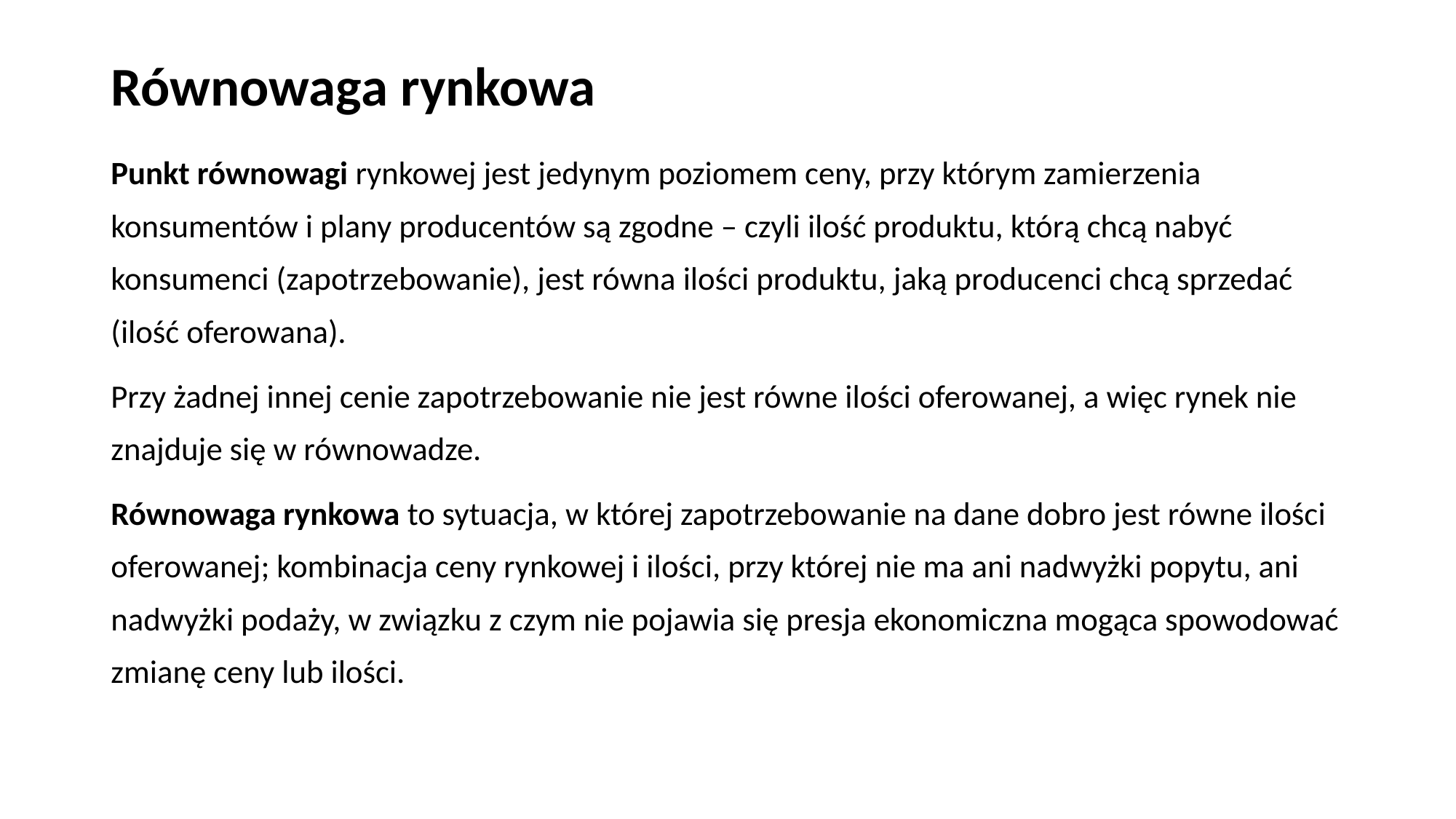

# Równowaga rynkowa
Punkt równowagi rynkowej jest jedynym poziomem ceny, przy którym zamierzenia konsumentów i plany producentów są zgodne – czyli ilość produktu, którą chcą nabyć konsumenci (zapotrzebowanie), jest równa ilości produktu, jaką producenci chcą sprzedać (ilość oferowana).
Przy żadnej innej cenie zapotrzebowanie nie jest równe ilości oferowanej, a więc rynek nie znajduje się w równowadze.
Równowaga rynkowa to sytuacja, w której zapotrzebowanie na dane dobro jest równe ilości oferowanej; kombinacja ceny rynkowej i ilości, przy której nie ma ani nadwyżki popytu, ani nadwyżki podaży, w związku z czym nie pojawia się presja ekonomiczna mogąca spowodować zmianę ceny lub ilości.